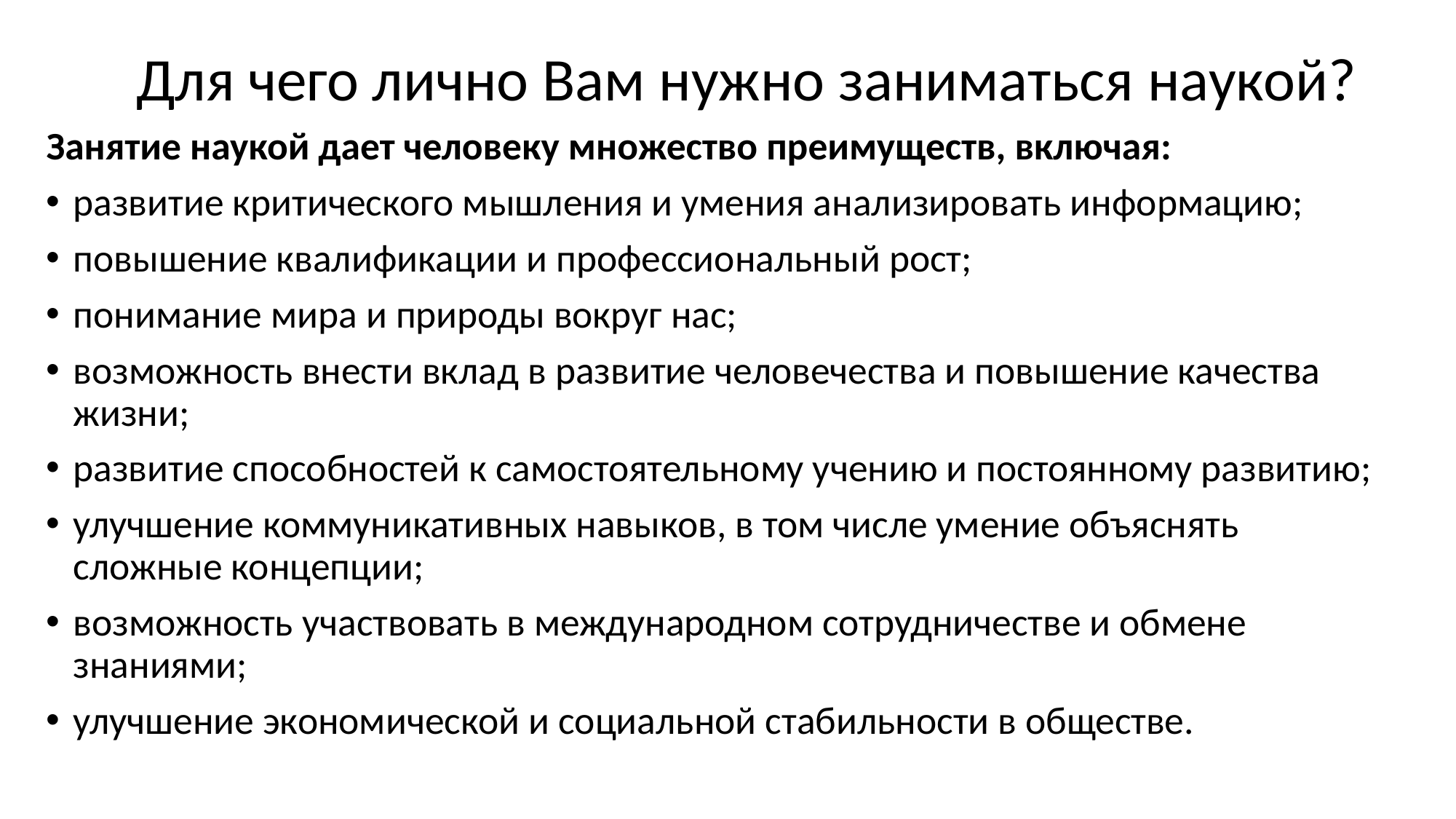

# Для чего лично Вам нужно заниматься наукой?
Занятие наукой дает человеку множество преимуществ, включая:
развитие критического мышления и умения анализировать информацию;
повышение квалификации и профессиональный рост;
понимание мира и природы вокруг нас;
возможность внести вклад в развитие человечества и повышение качества жизни;
развитие способностей к самостоятельному учению и постоянному развитию;
улучшение коммуникативных навыков, в том числе умение объяснять сложные концепции;
возможность участвовать в международном сотрудничестве и обмене знаниями;
улучшение экономической и социальной стабильности в обществе.